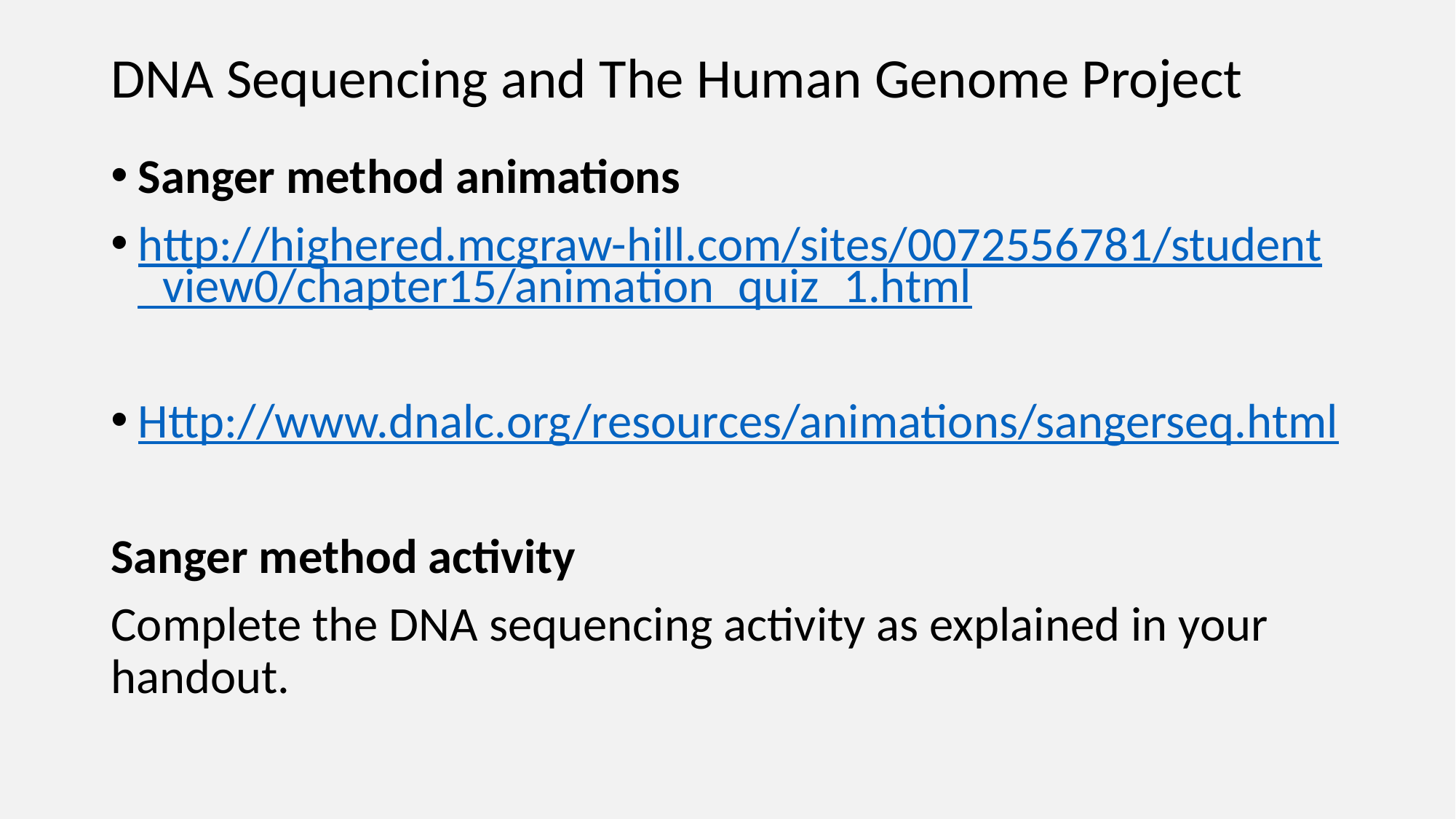

# DNA Sequencing and The Human Genome Project
Sanger method animations
http://highered.mcgraw-hill.com/sites/0072556781/student_view0/chapter15/animation_quiz_1.html

Http://www.dnalc.org/resources/animations/sangerseq.html

Sanger method activity
Complete the DNA sequencing activity as explained in your handout.